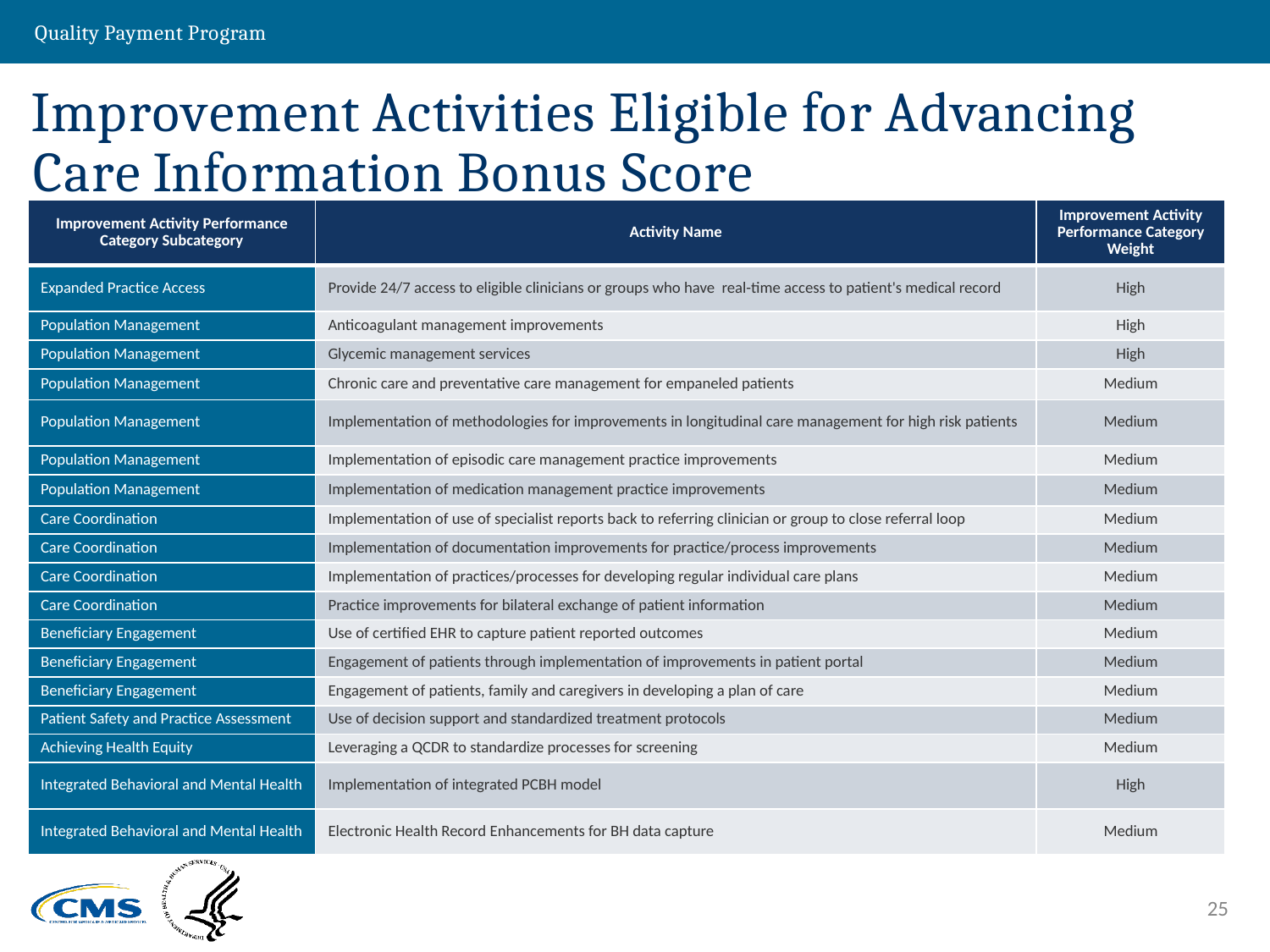

# Improvement Activities Eligible for Advancing Care Information Bonus Score
| Improvement Activity Performance Category Subcategory | Activity Name | Improvement Activity Performance Category Weight |
| --- | --- | --- |
| Expanded Practice Access | Provide 24/7 access to eligible clinicians or groups who have real-time access to patient's medical record | High |
| Population Management | Anticoagulant management improvements | High |
| Population Management | Glycemic management services | High |
| Population Management | Chronic care and preventative care management for empaneled patients | Medium |
| Population Management | Implementation of methodologies for improvements in longitudinal care management for high risk patients | Medium |
| Population Management | Implementation of episodic care management practice improvements | Medium |
| Population Management | Implementation of medication management practice improvements | Medium |
| Care Coordination | Implementation of use of specialist reports back to referring clinician or group to close referral loop | Medium |
| Care Coordination | Implementation of documentation improvements for practice/process improvements | Medium |
| Care Coordination | Implementation of practices/processes for developing regular individual care plans | Medium |
| Care Coordination | Practice improvements for bilateral exchange of patient information | Medium |
| Beneficiary Engagement | Use of certified EHR to capture patient reported outcomes | Medium |
| Beneficiary Engagement | Engagement of patients through implementation of improvements in patient portal | Medium |
| Beneficiary Engagement | Engagement of patients, family and caregivers in developing a plan of care | Medium |
| Patient Safety and Practice Assessment | Use of decision support and standardized treatment protocols | Medium |
| Achieving Health Equity | Leveraging a QCDR to standardize processes for screening | Medium |
| Integrated Behavioral and Mental Health | Implementation of integrated PCBH model | High |
| Integrated Behavioral and Mental Health | Electronic Health Record Enhancements for BH data capture | Medium |

25